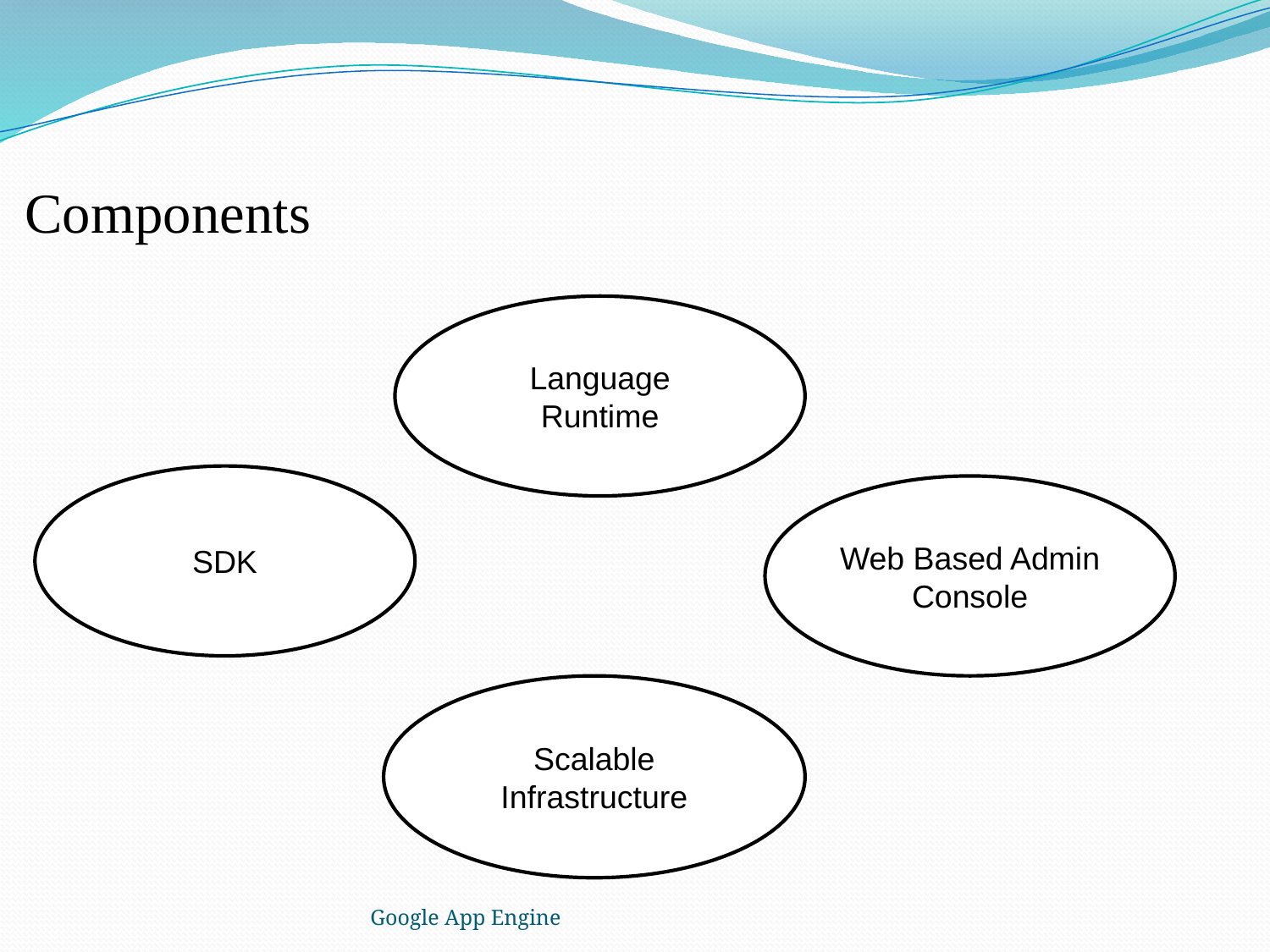

# Components
Language Runtime
SDK
Web Based Admin Console
Scalable Infrastructure
Google App Engine